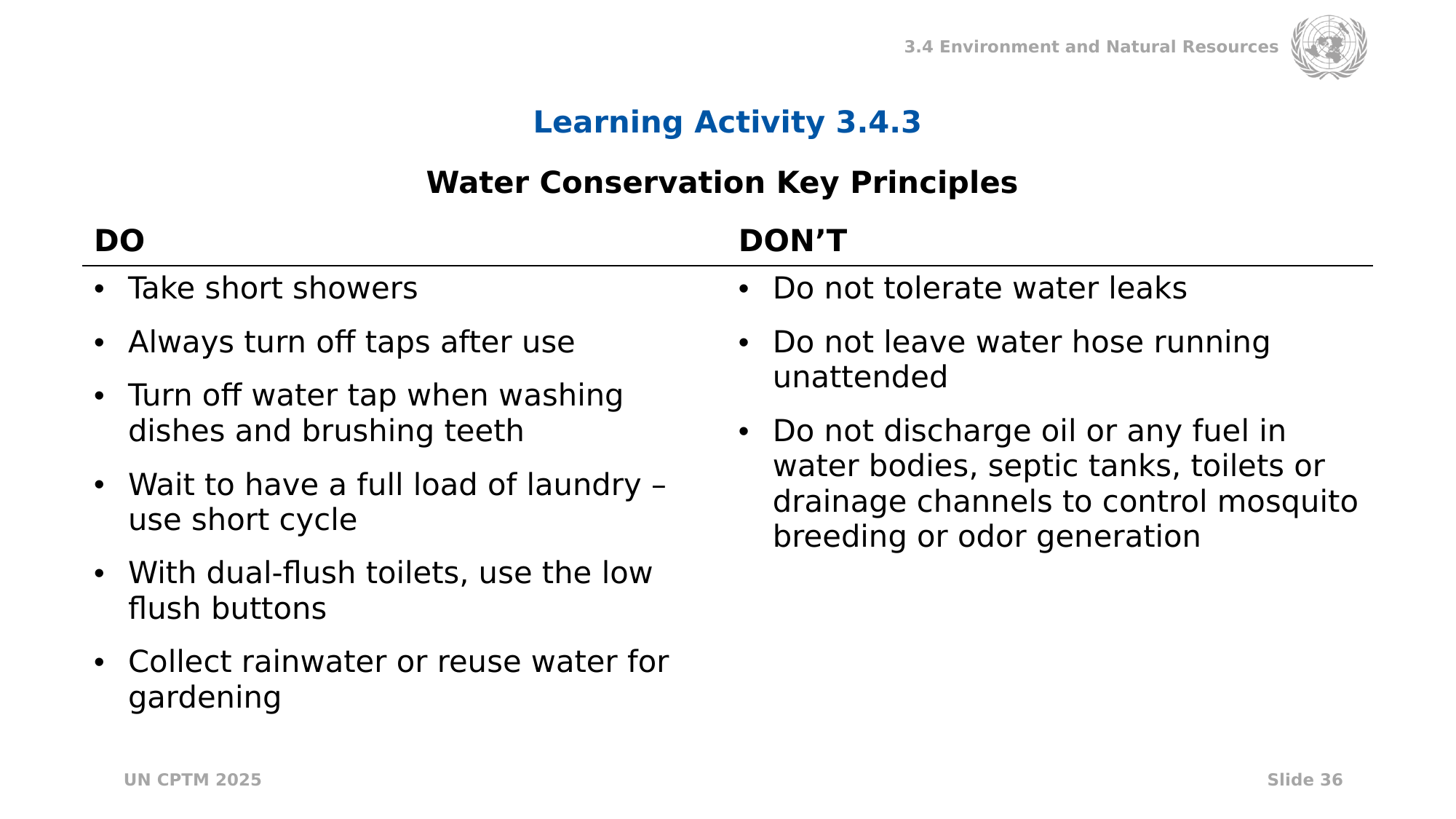

Learning Activity 3.4.3
Water Conservation Key Principles
| DO | DON’T |
| --- | --- |
| Take short showers Always turn off taps after use Turn off water tap when washing dishes and brushing teeth Wait to have a full load of laundry – use short cycle With dual-flush toilets, use the low flush buttons Collect rainwater or reuse water for gardening | Do not tolerate water leaks Do not leave water hose running unattended Do not discharge oil or any fuel in water bodies, septic tanks, toilets or drainage channels to control mosquito breeding or odor generation |